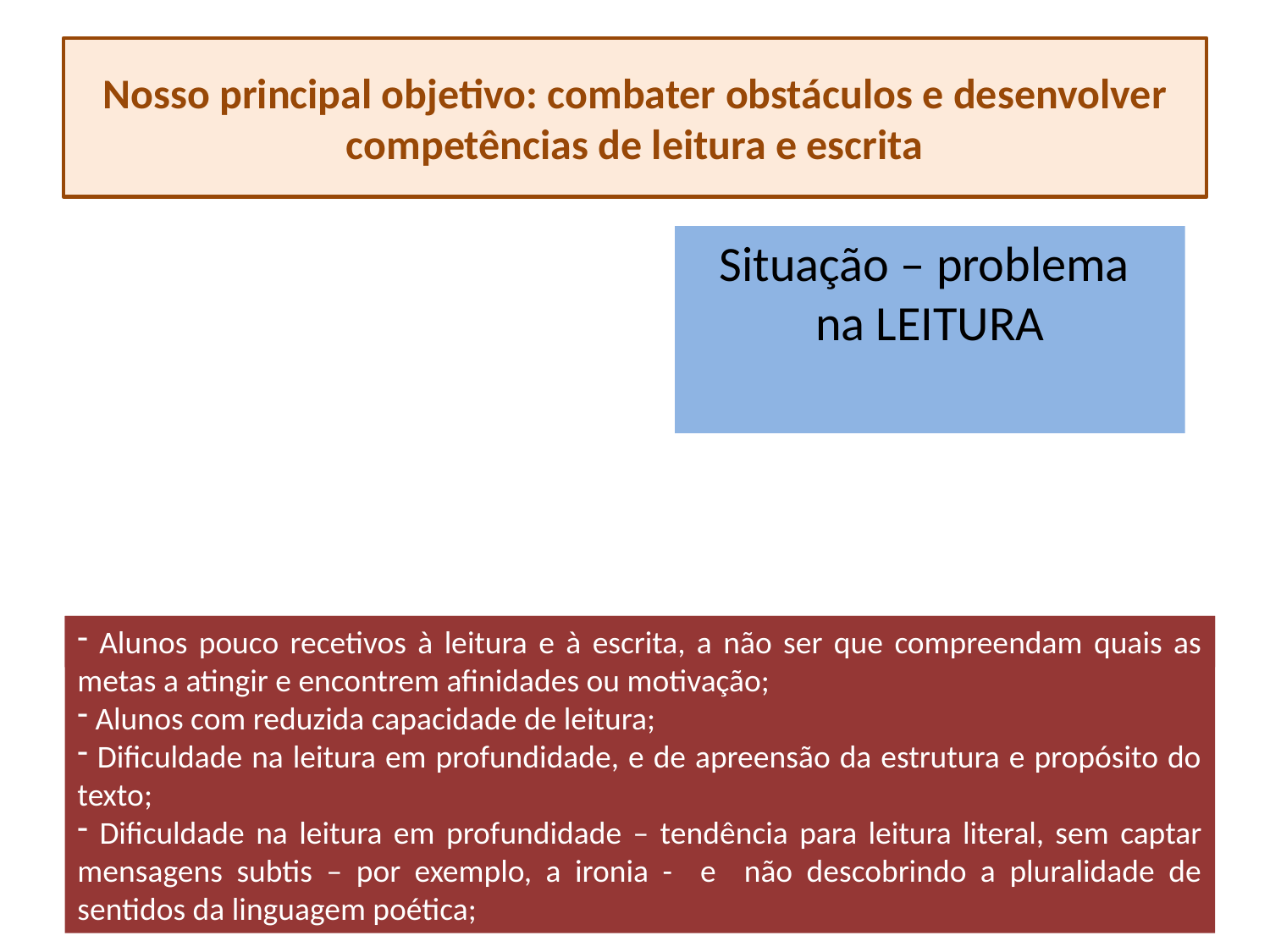

# Nosso principal objetivo: combater obstáculos e desenvolver competências de leitura e escrita
Situação – problema
na LEITURA

 Alunos pouco recetivos à leitura e à escrita, a não ser que compreendam quais as metas a atingir e encontrem afinidades ou motivação;
 Alunos com reduzida capacidade de leitura;
 Dificuldade na leitura em profundidade, e de apreensão da estrutura e propósito do texto;
 Dificuldade na leitura em profundidade – tendência para leitura literal, sem captar mensagens subtis – por exemplo, a ironia -  e  não descobrindo a pluralidade de sentidos da linguagem poética;